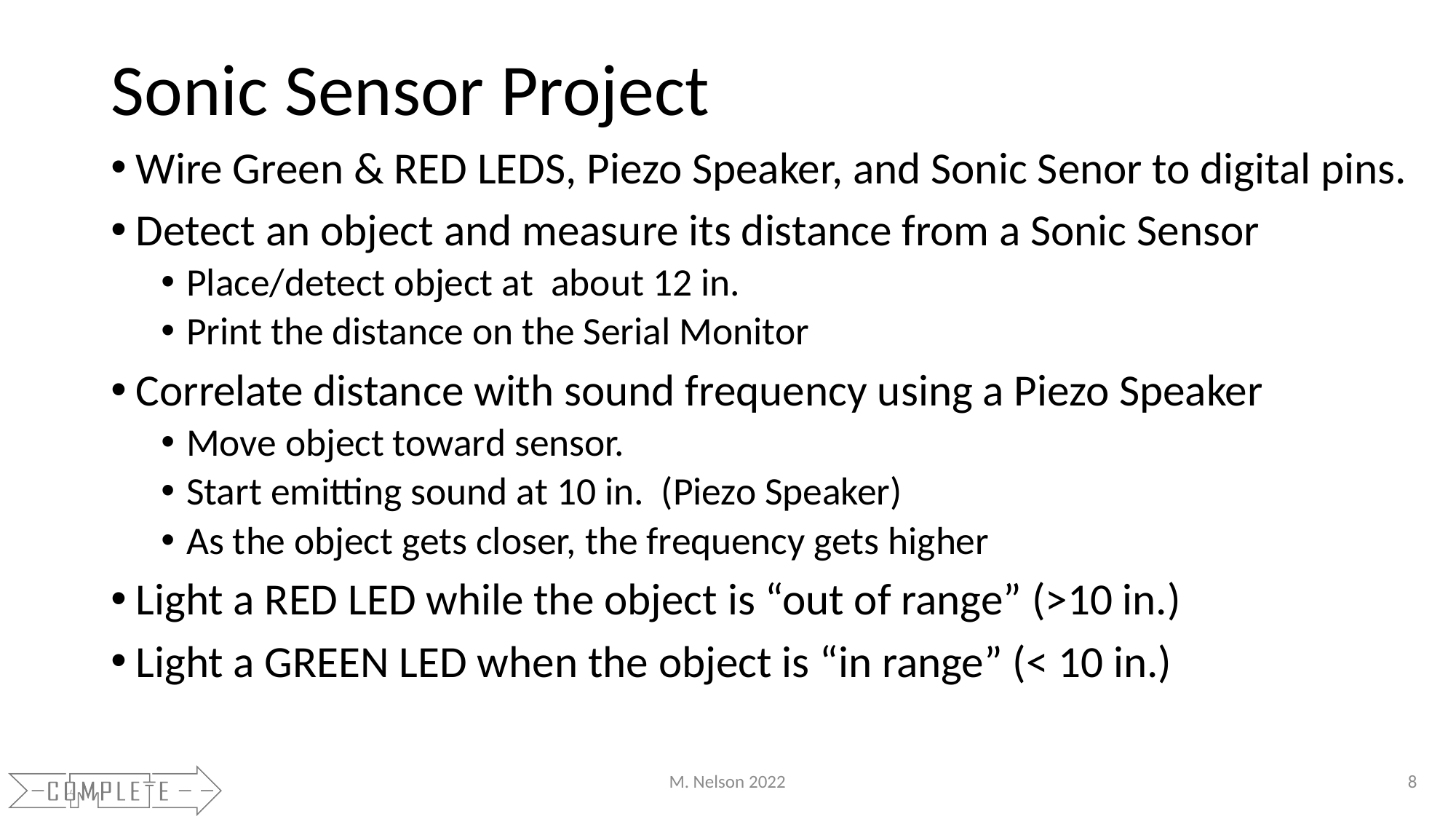

# Sonic Sensor Project
Wire Green & RED LEDS, Piezo Speaker, and Sonic Senor to digital pins.
Detect an object and measure its distance from a Sonic Sensor
Place/detect object at  about 12 in.
Print the distance on the Serial Monitor
Correlate distance with sound frequency using a Piezo Speaker
Move object toward sensor.
Start emitting sound at 10 in.  (Piezo Speaker)
As the object gets closer, the frequency gets higher
Light a RED LED while the object is “out of range” (>10 in.)
Light a GREEN LED when the object is “in range” (< 10 in.)
M. Nelson 2022
8